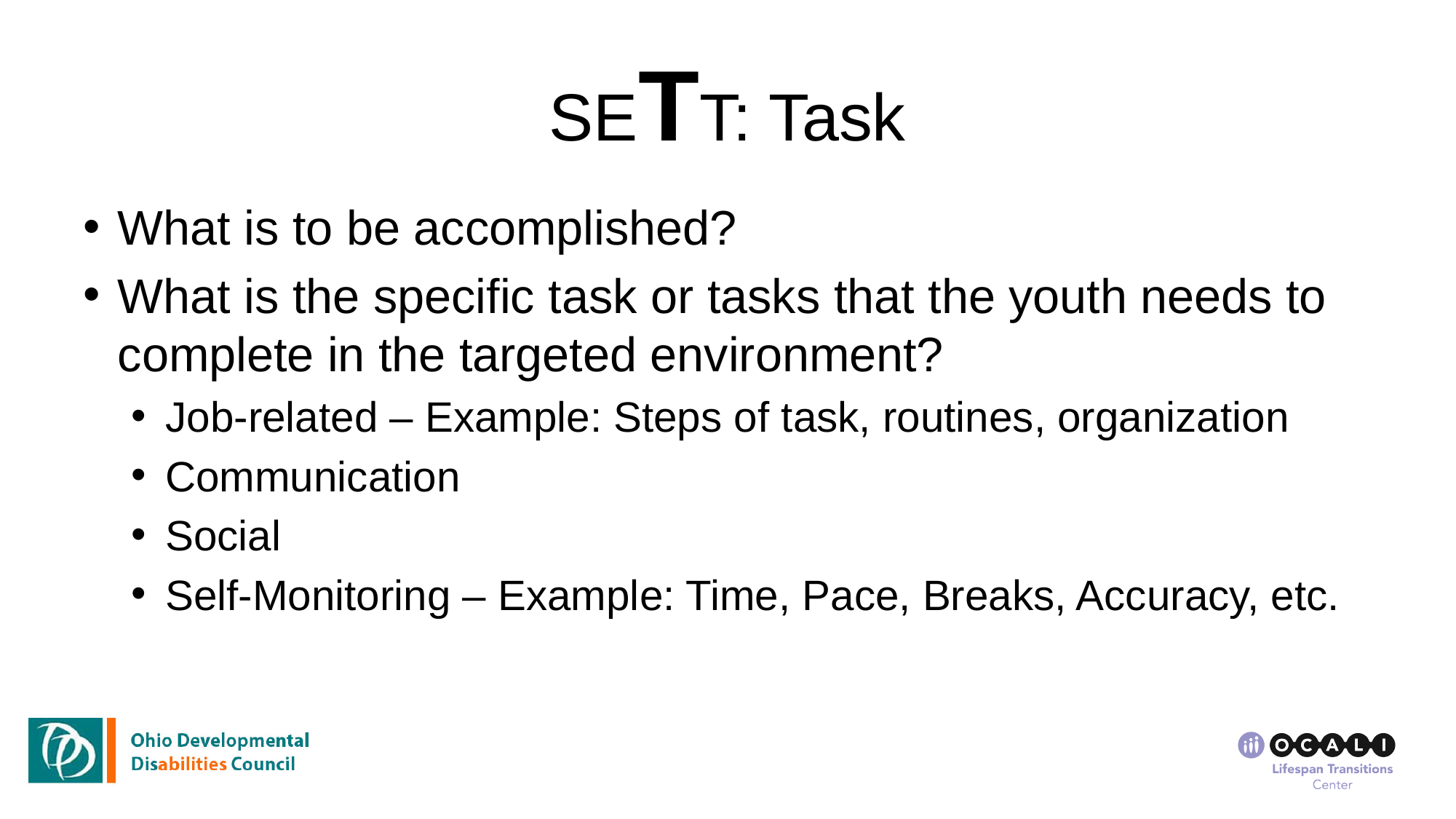

# SETT: Task
What is to be accomplished?
What is the specific task or tasks that the youth needs to complete in the targeted environment?
Job-related – Example: Steps of task, routines, organization
Communication
Social
Self-Monitoring – Example: Time, Pace, Breaks, Accuracy, etc.